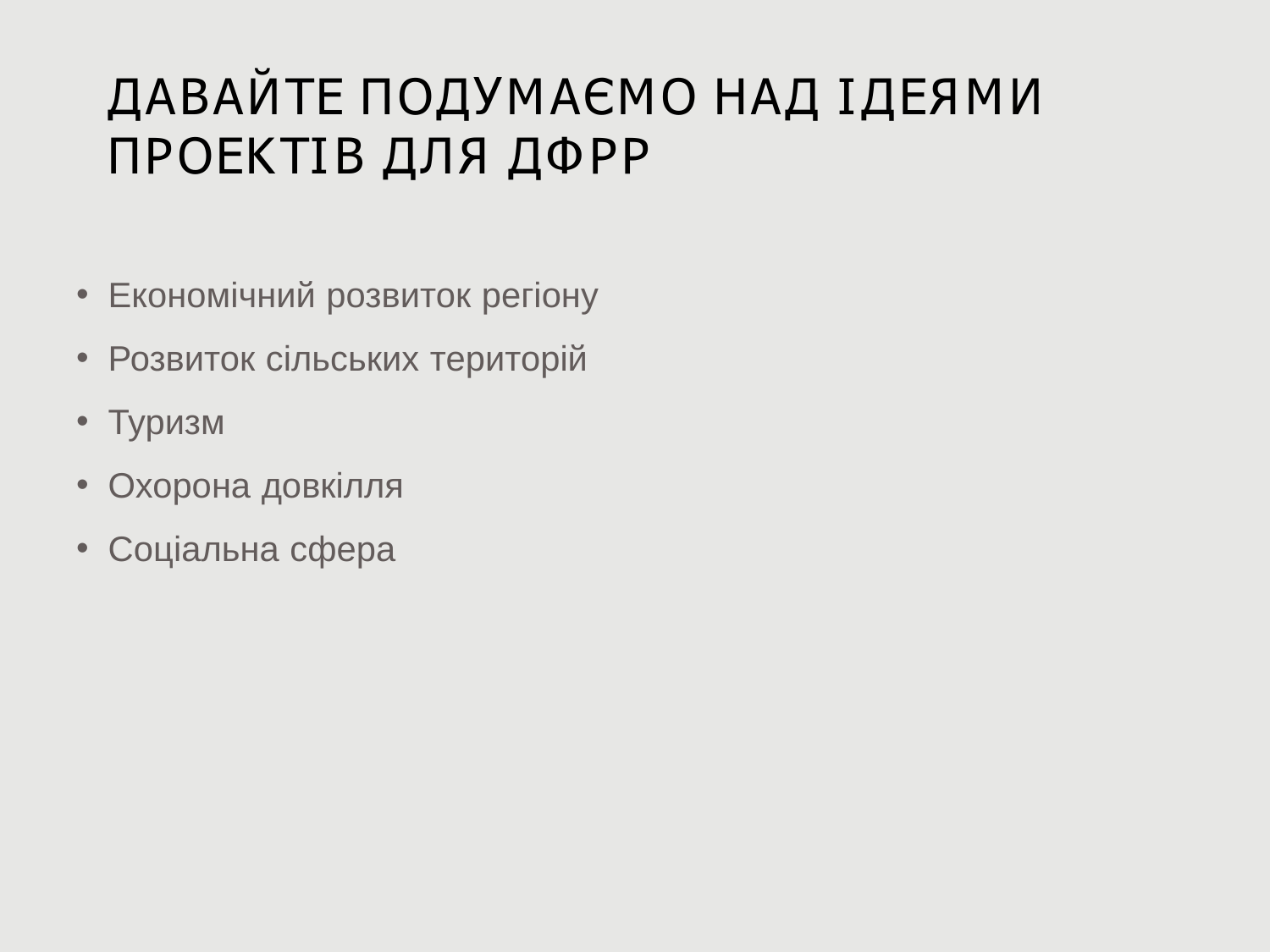

ДАВАЙТЕ ПОДУМАЄМО НАД ІДЕЯМИ ПРОЕКТІВ ДЛЯ ДФРР
Економічний розвиток регіону
Розвиток сільських територій
Туризм
Охорона довкілля
Соціальна сфера